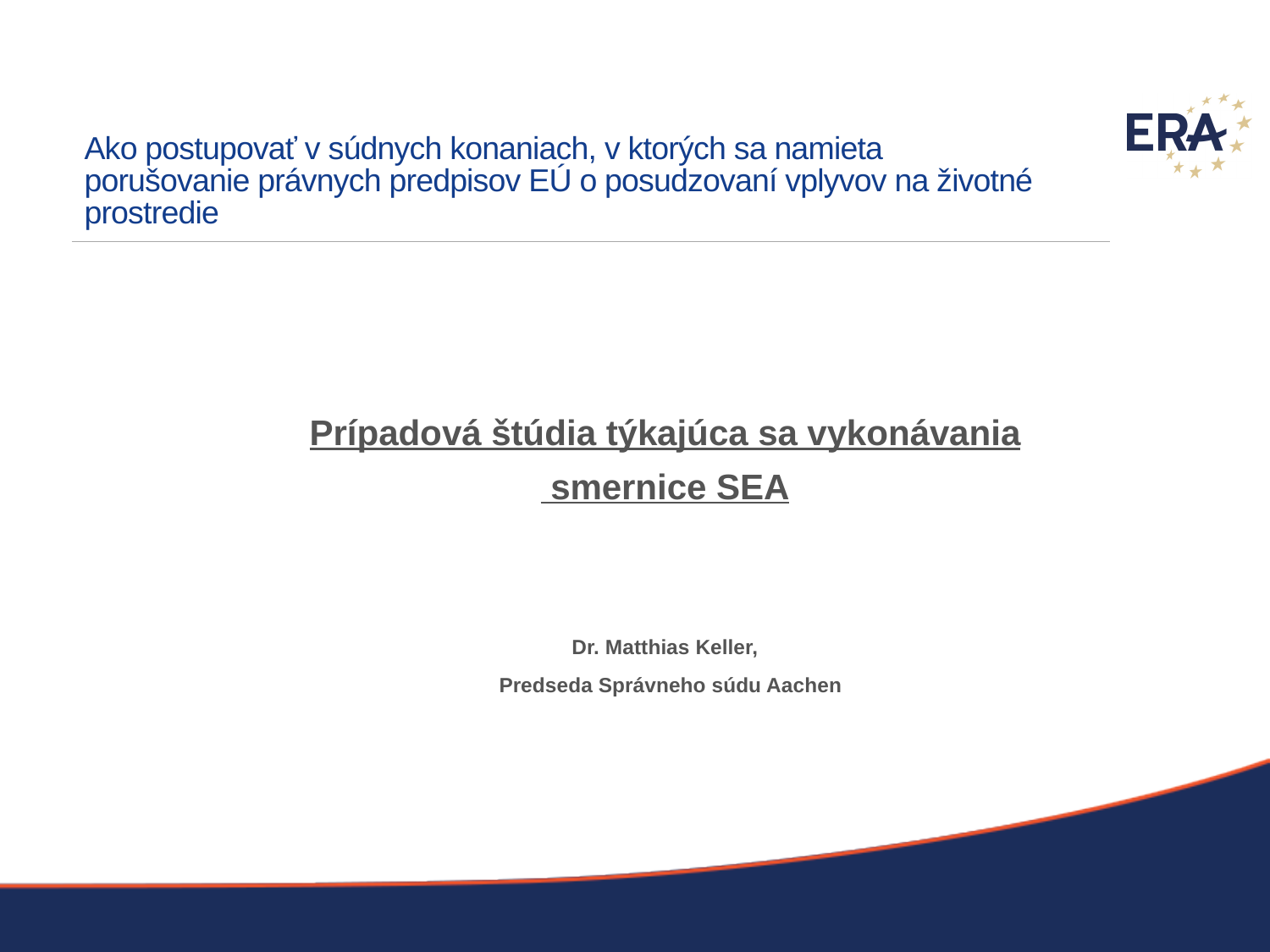

# Ako postupovať v súdnych konaniach, v ktorých sa namieta porušovanie právnych predpisov EÚ o posudzovaní vplyvov na životné prostredie

Prípadová štúdia týkajúca sa vykonávania
 smernice SEA

Dr. Matthias Keller,
  Predseda Správneho súdu Aachen